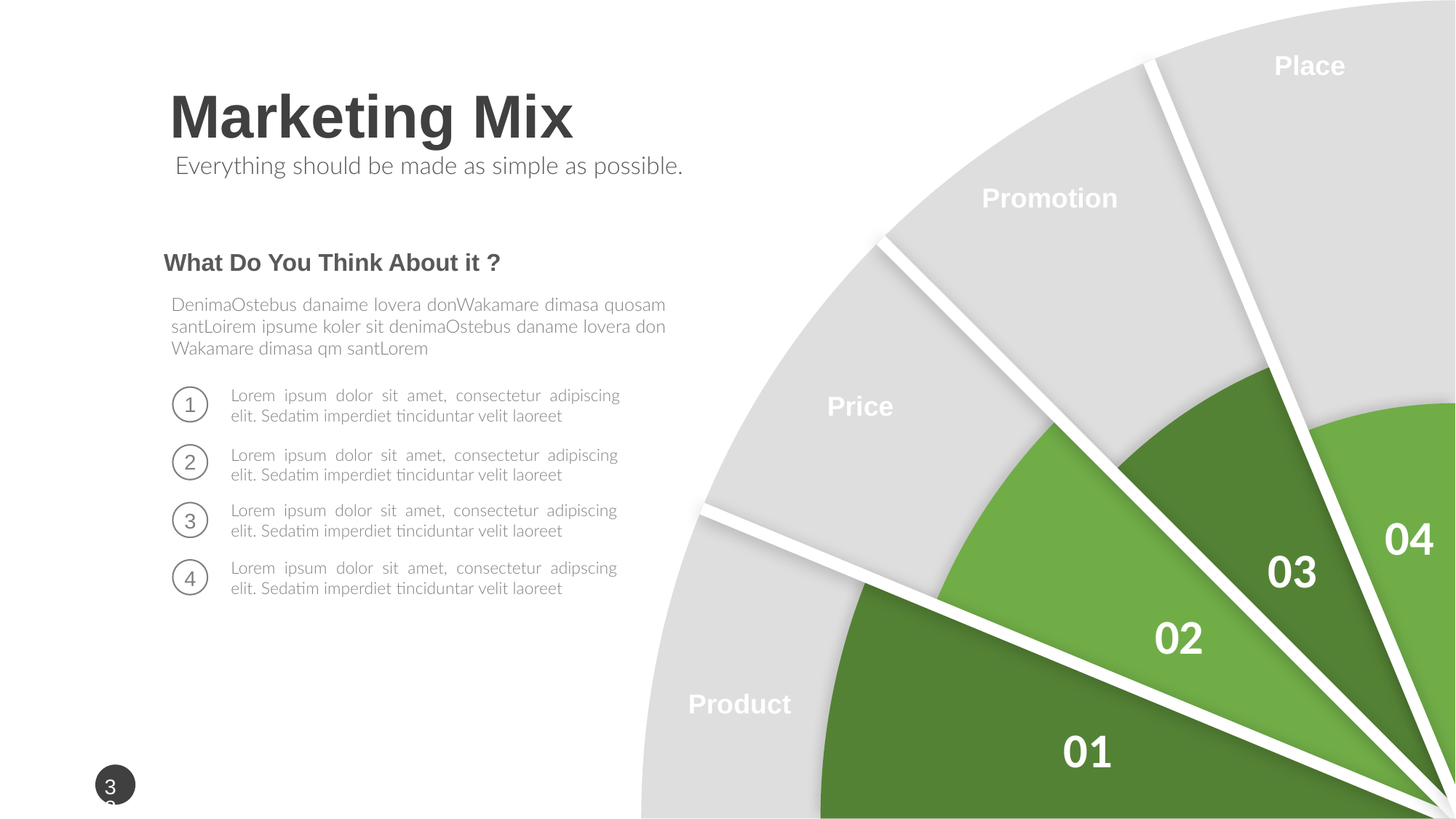

Place

Marketing Mix
Everything should be made as simple as possible.
Promotion
What Do You Think About it ?
DenimaOstebus danaime lovera donWakamare dimasa quosam santLoirem ipsume koler sit denimaOstebus daname lovera don Wakamare dimasa qm santLorem

03
Price
Lorem ipsum dolor sit amet, consectetur adipiscing elit. Sedatim imperdiet tinciduntar velit laoreet

1

04

02
Lorem ipsum dolor sit amet, consectetur adipiscing elit. Sedatim imperdiet tinciduntar velit laoreet

2
Lorem ipsum dolor sit amet, consectetur adipiscing elit. Sedatim imperdiet tinciduntar velit laoreet

3
Lorem ipsum dolor sit amet, consectetur adipscing elit. Sedatim imperdiet tinciduntar velit laoreet

4

01
Product

38